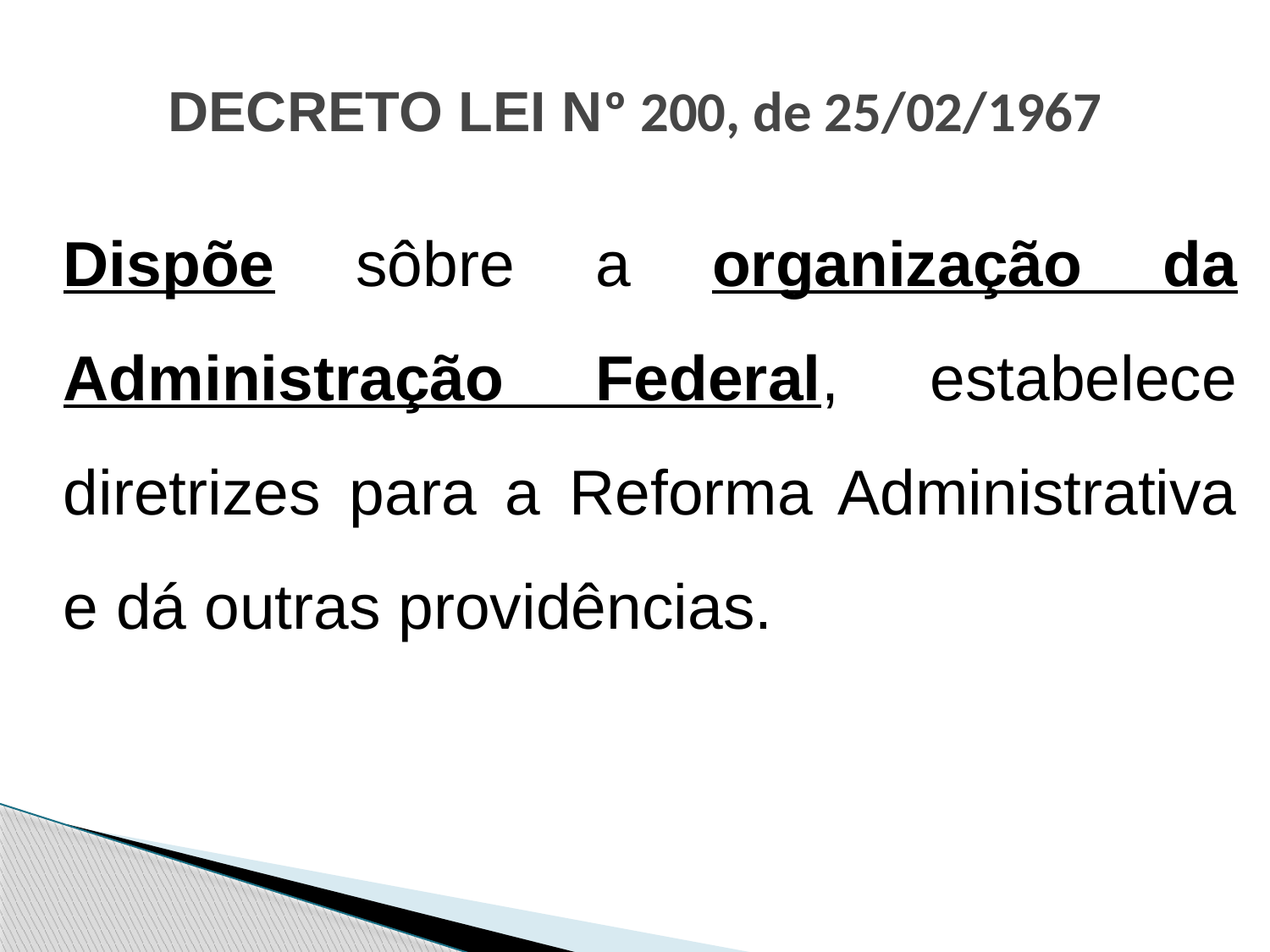

# DECRETO LEI Nº 200, de 25/02/1967
	Dispõe sôbre a organização da Administração Federal, estabelece diretrizes para a Reforma Administrativa e dá outras providências.